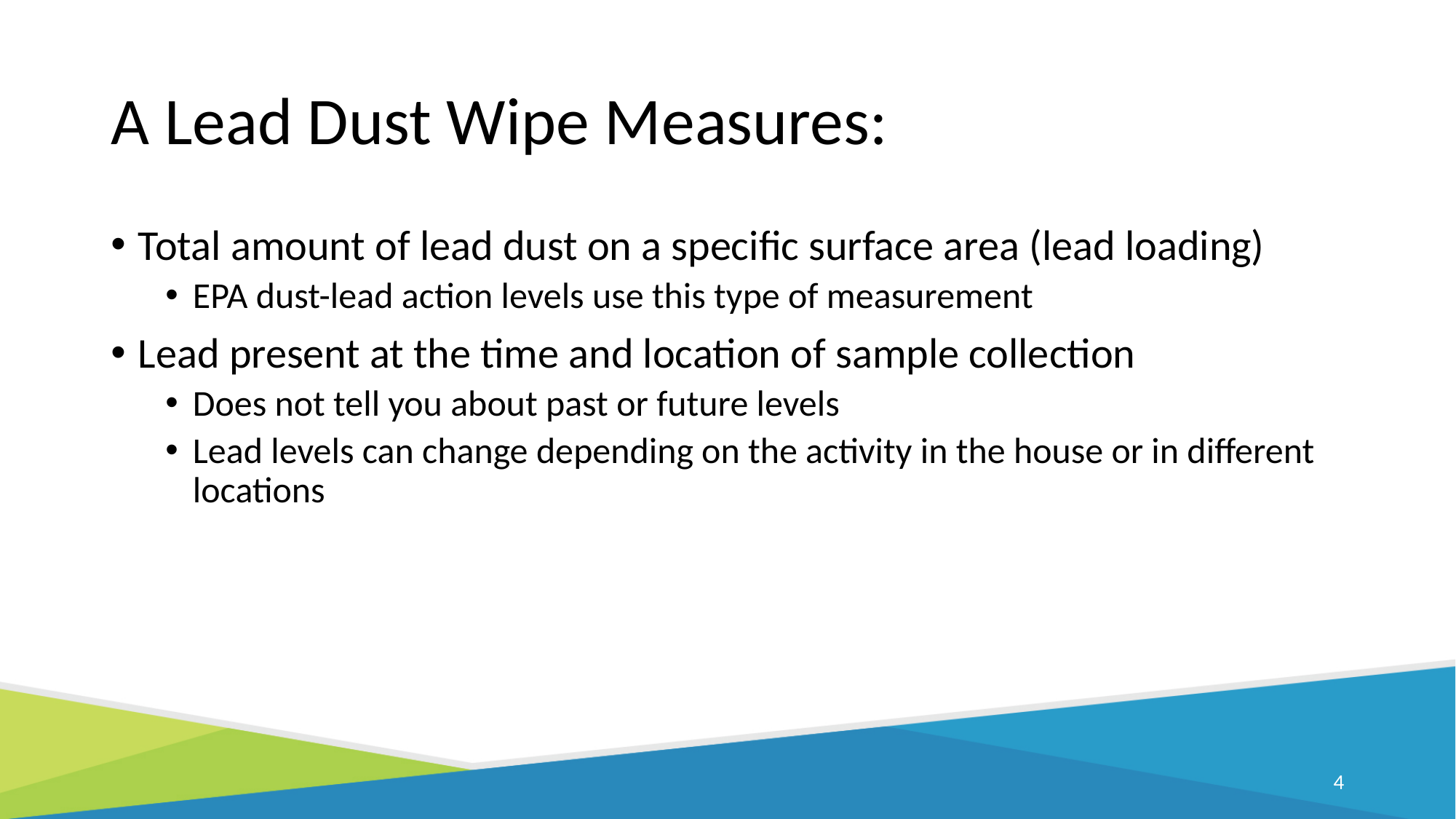

# A Lead Dust Wipe Measures:
Total amount of lead dust on a specific surface area (lead loading)
EPA dust-lead action levels use this type of measurement
Lead present at the time and location of sample collection
Does not tell you about past or future levels
Lead levels can change depending on the activity in the house or in different locations

4